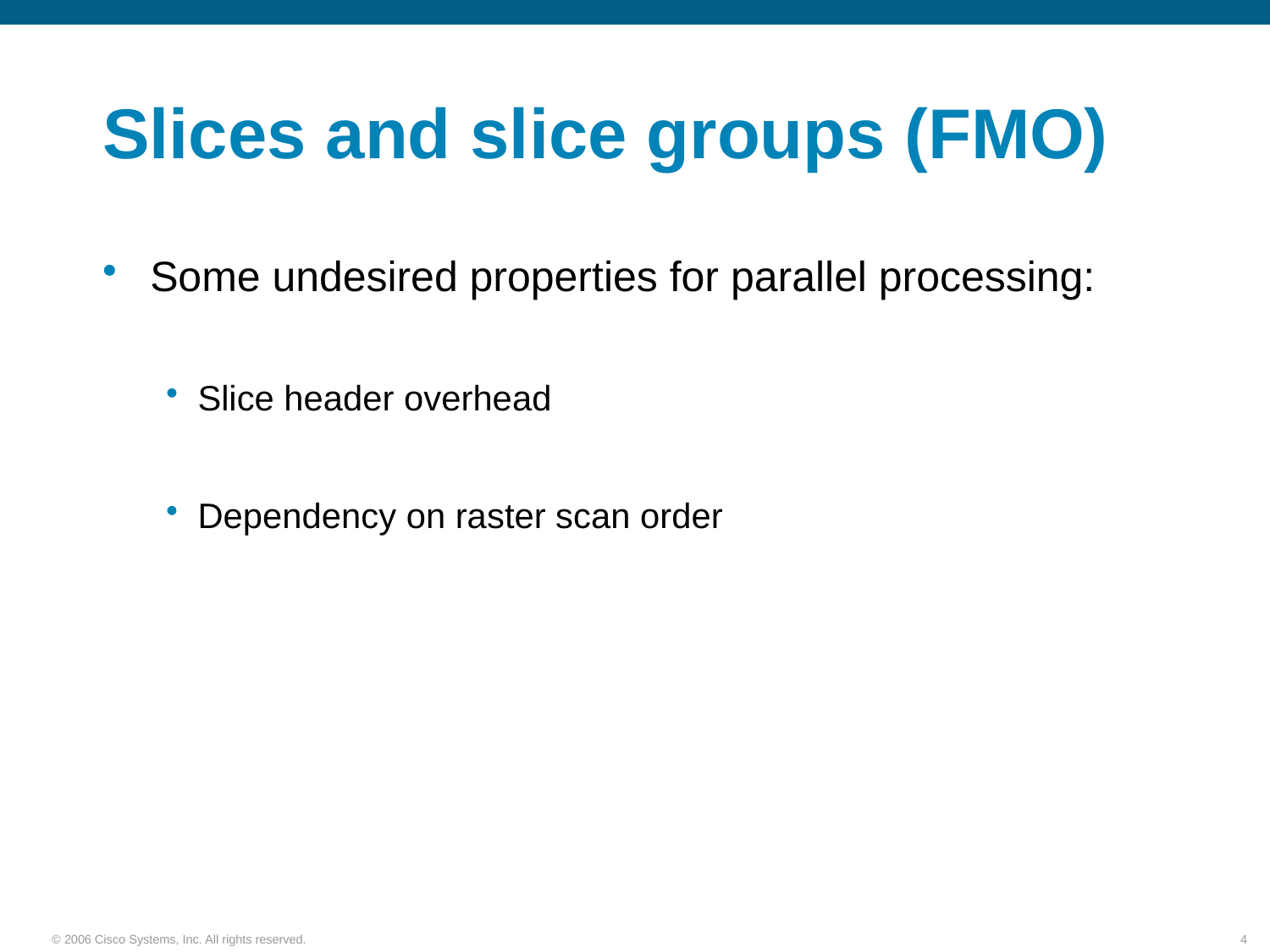

# Slices and slice groups (FMO)
Some undesired properties for parallel processing:

Slice header overhead

Dependency on raster scan order